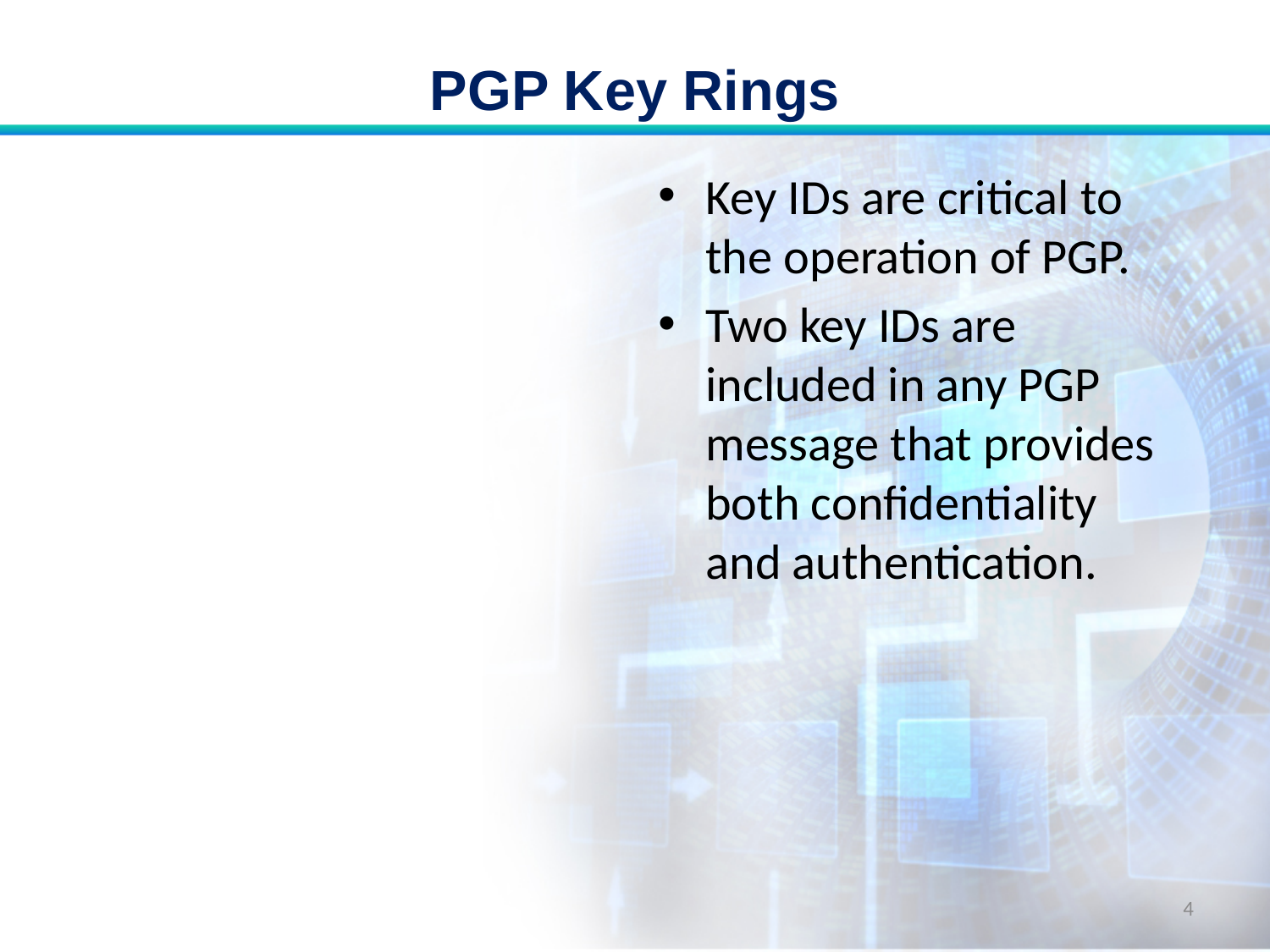

# PGP Key Rings
Key IDs are critical to the operation of PGP.
Two key IDs are included in any PGP message that provides both confidentiality and authentication.
4